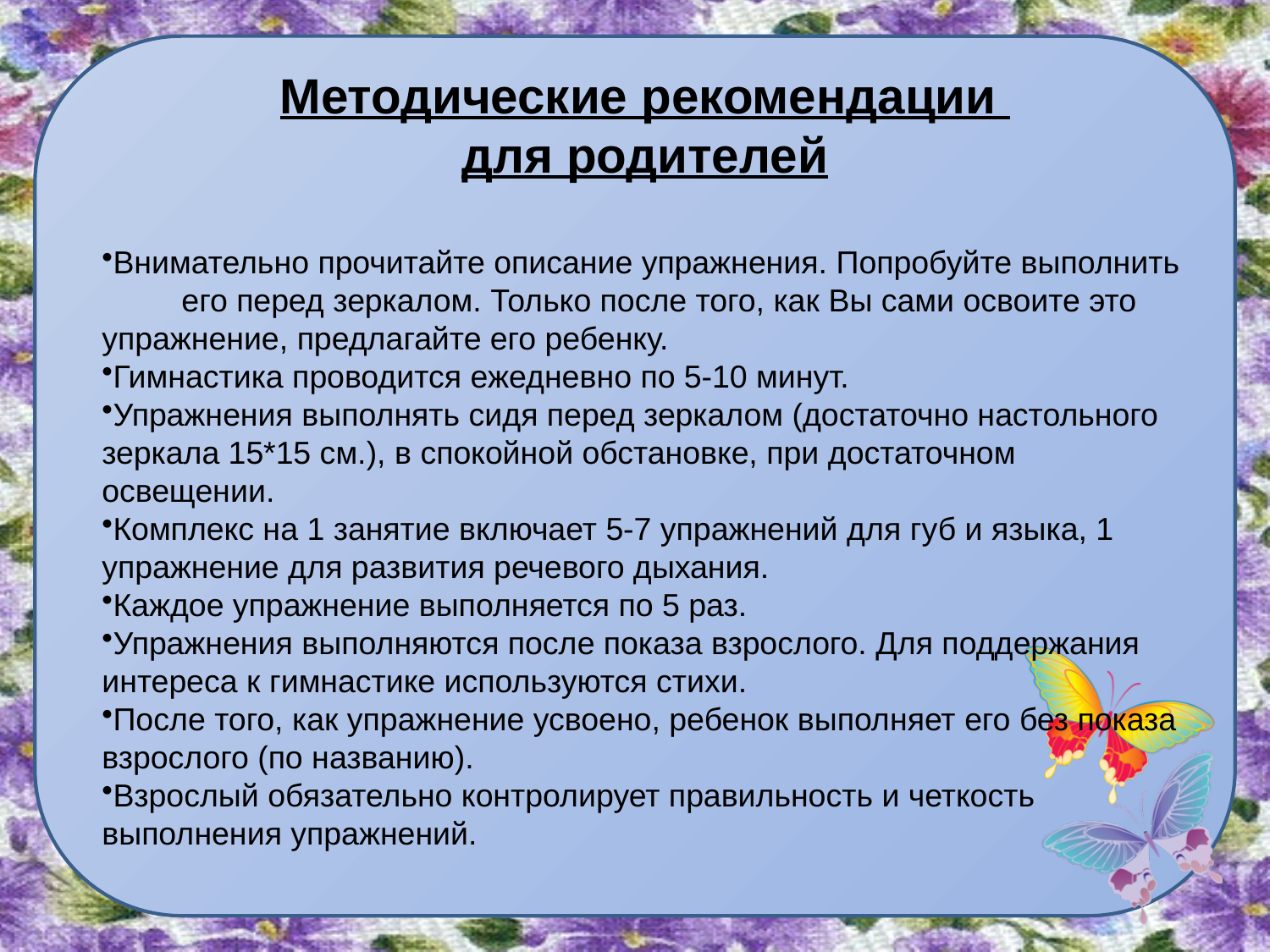

Методические рекомендации
для родителей

Внимательно прочитайте описание упражнения. Попробуйте выполнить          его перед зеркалом. Только после того, как Вы сами освоите это упражнение, предлагайте его ребенку.
Гимнастика проводится ежедневно по 5-10 минут.
Упражнения выполнять сидя перед зеркалом (достаточно настольного зеркала 15*15 см.), в спокойной обстановке, при достаточном освещении.
Комплекс на 1 занятие включает 5-7 упражнений для губ и языка, 1 упражнение для развития речевого дыхания.
Каждое упражнение выполняется по 5 раз.
Упражнения выполняются после показа взрослого. Для поддержания интереса к гимнастике используются стихи.
После того, как упражнение усвоено, ребенок выполняет его без показа взрослого (по названию).
Взрослый обязательно контролирует правильность и четкость выполнения упражнений.